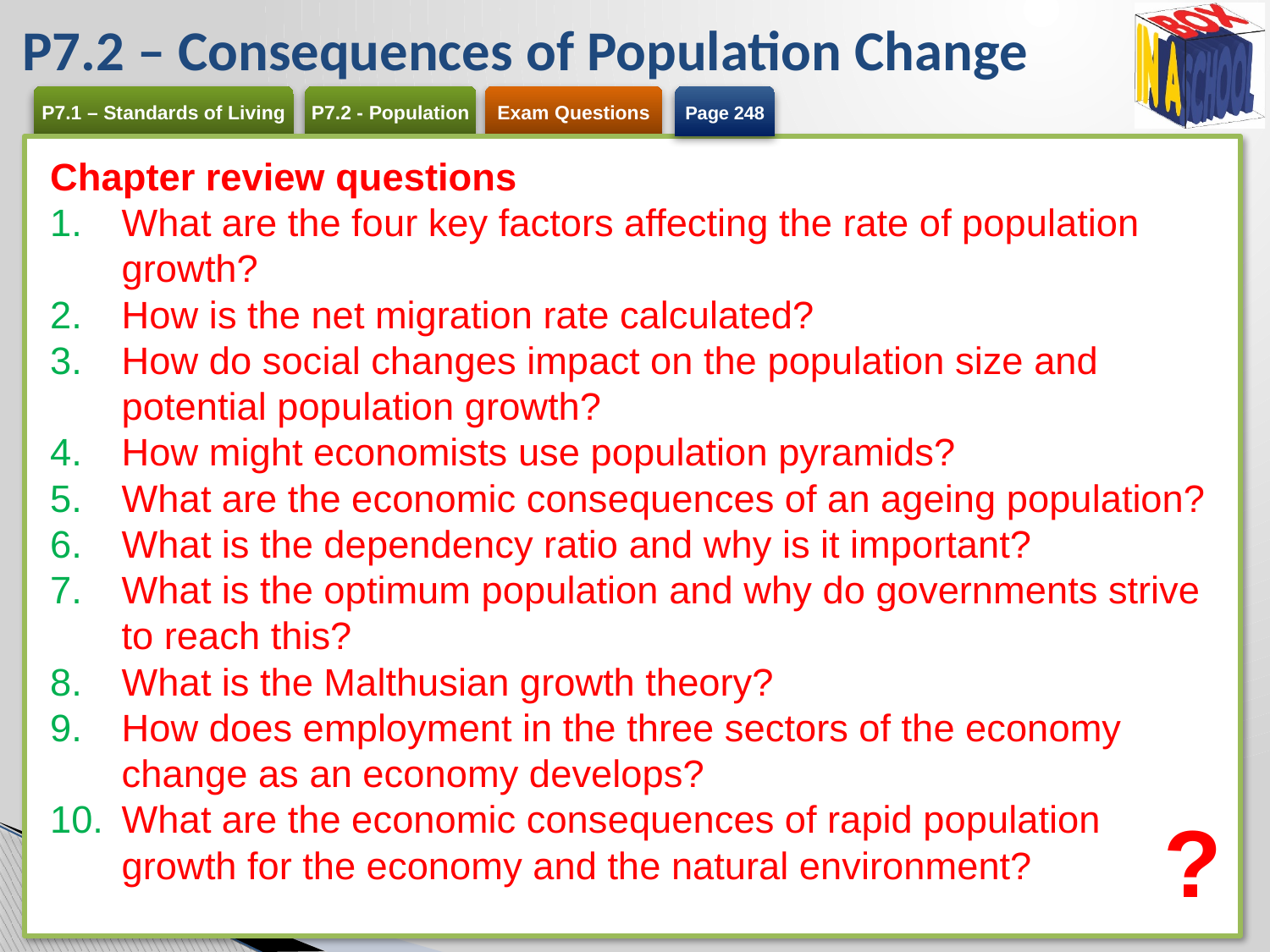

# P7.2 – Consequences of Population Change
Page 248
Chapter review questions
What are the four key factors affecting the rate of population growth?
How is the net migration rate calculated?
How do social changes impact on the population size and potential population growth?
How might economists use population pyramids?
What are the economic consequences of an ageing population?
What is the dependency ratio and why is it important?
What is the optimum population and why do governments strive to reach this?
What is the Malthusian growth theory?
How does employment in the three sectors of the economy change as an economy develops?
What are the economic consequences of rapid population growth for the economy and the natural environment?
?